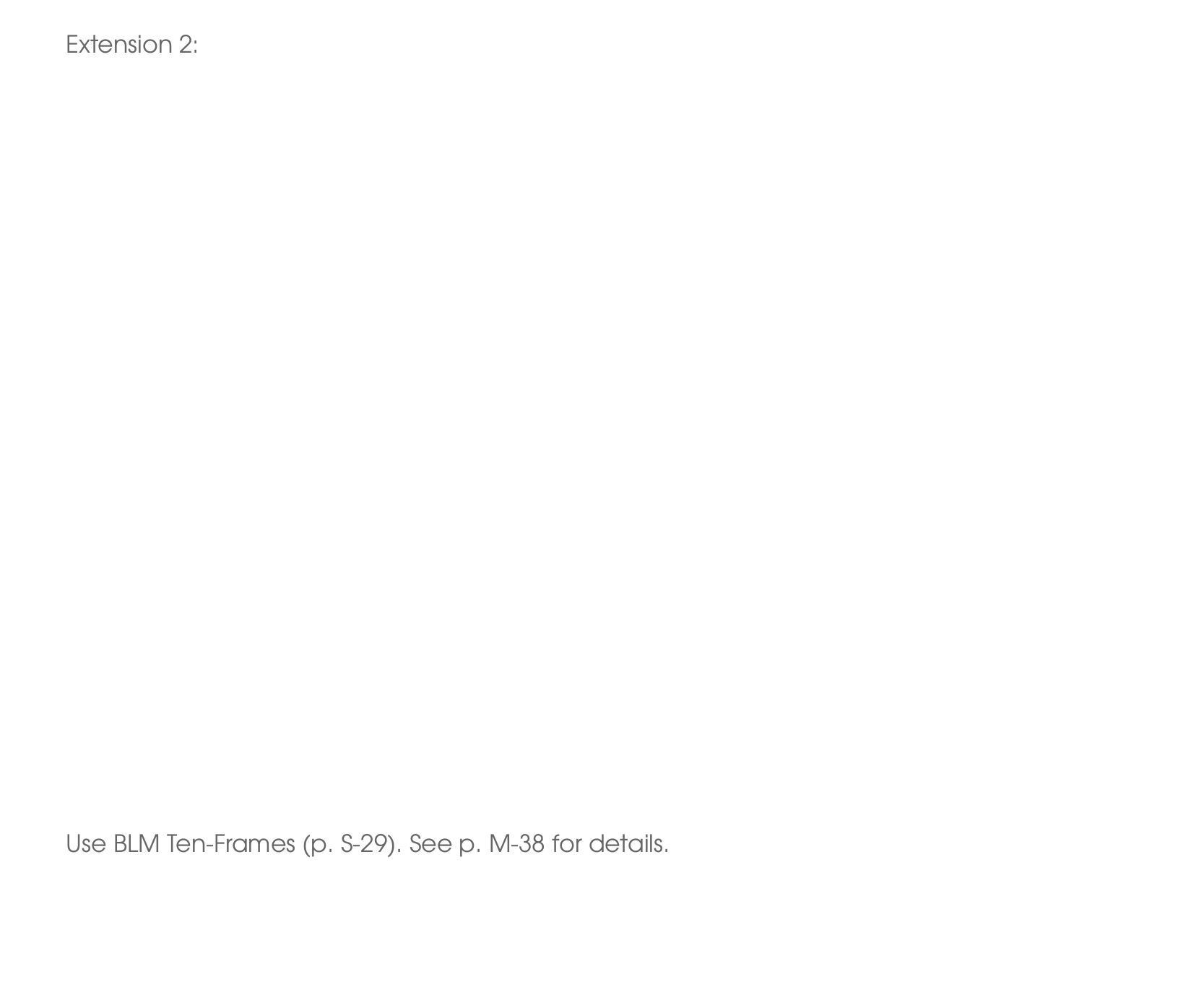

Extension 2:
Use BLM Ten-Frames (p. S-29). See p. M-38 for details.